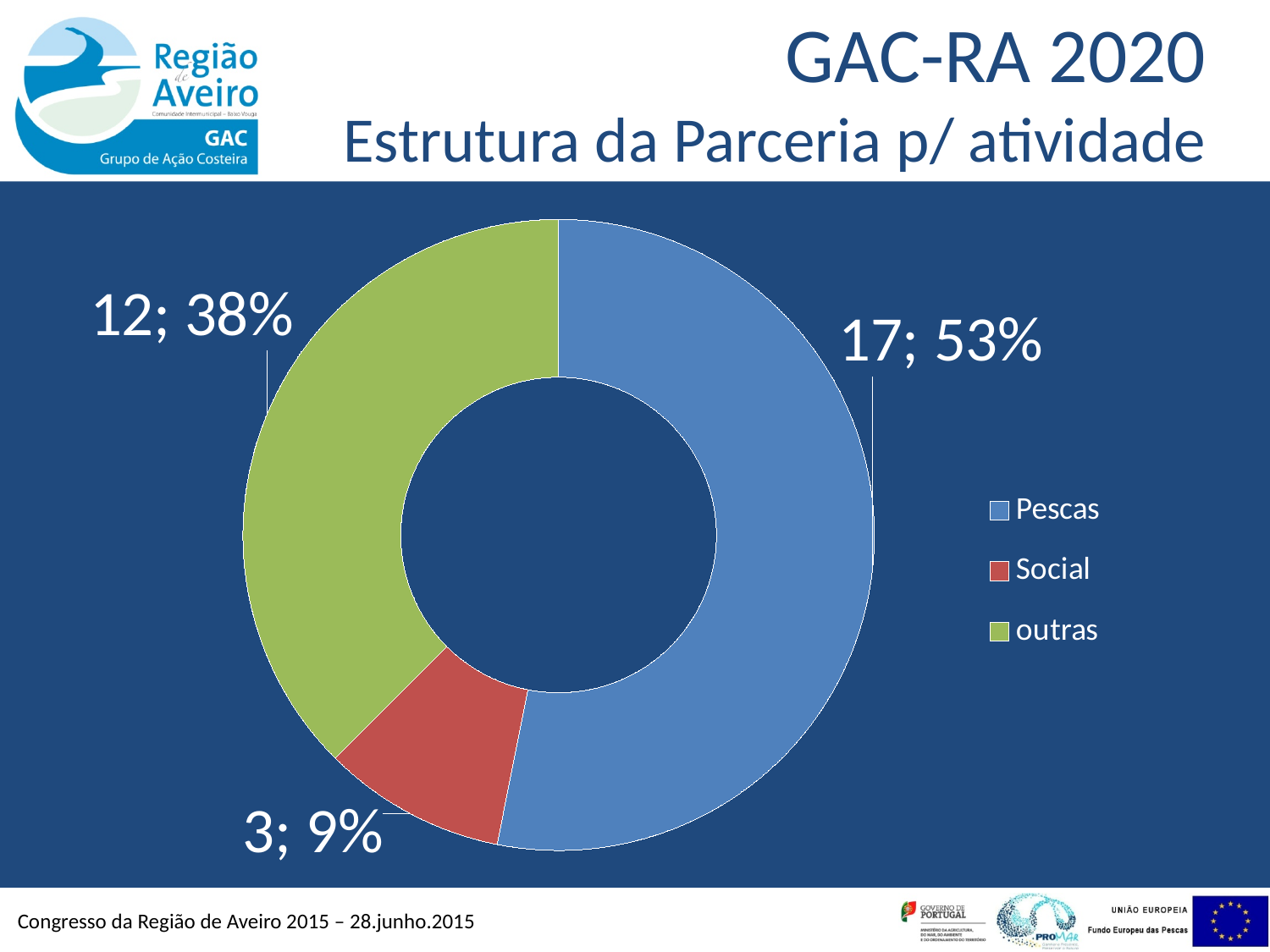

# GAC-RA 2020 Estrutura da Parceria p/ atividade

### Chart

| Category | Vendas |
|---|---|
| Pescas | 17.0 |
| Social | 3.0 |
| outras | 12.0 |
Congresso da Região de Aveiro 2015 – 28.junho.2015